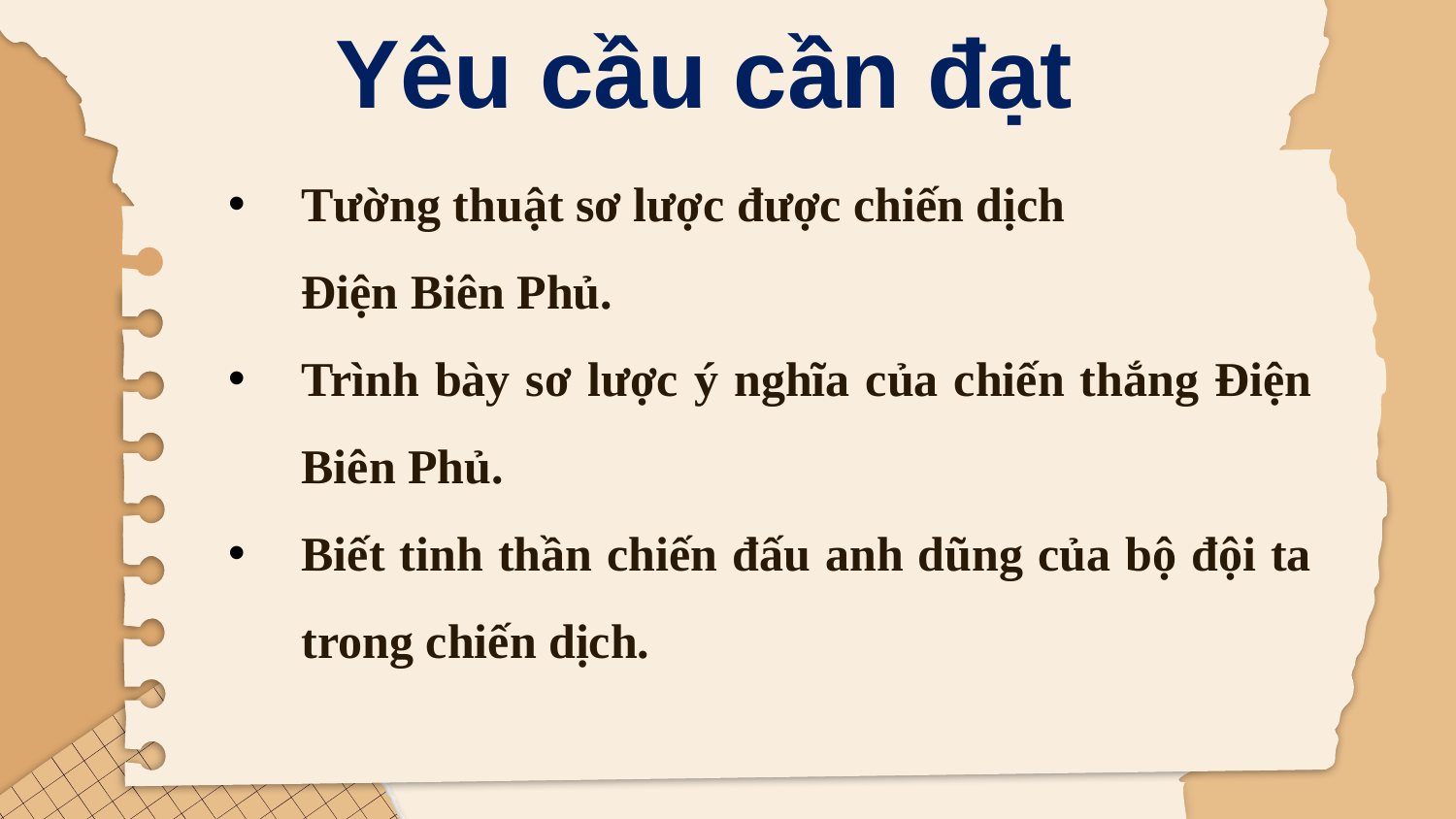

Yêu cầu cần đạt

Tường thuật sơ lược được chiến dịch
      Điện Biên Phủ.
Trình bày sơ lược ý nghĩa của chiến thắng Điện Biên Phủ.
Biết tinh thần chiến đấu anh dũng của bộ đội ta trong chiến dịch.